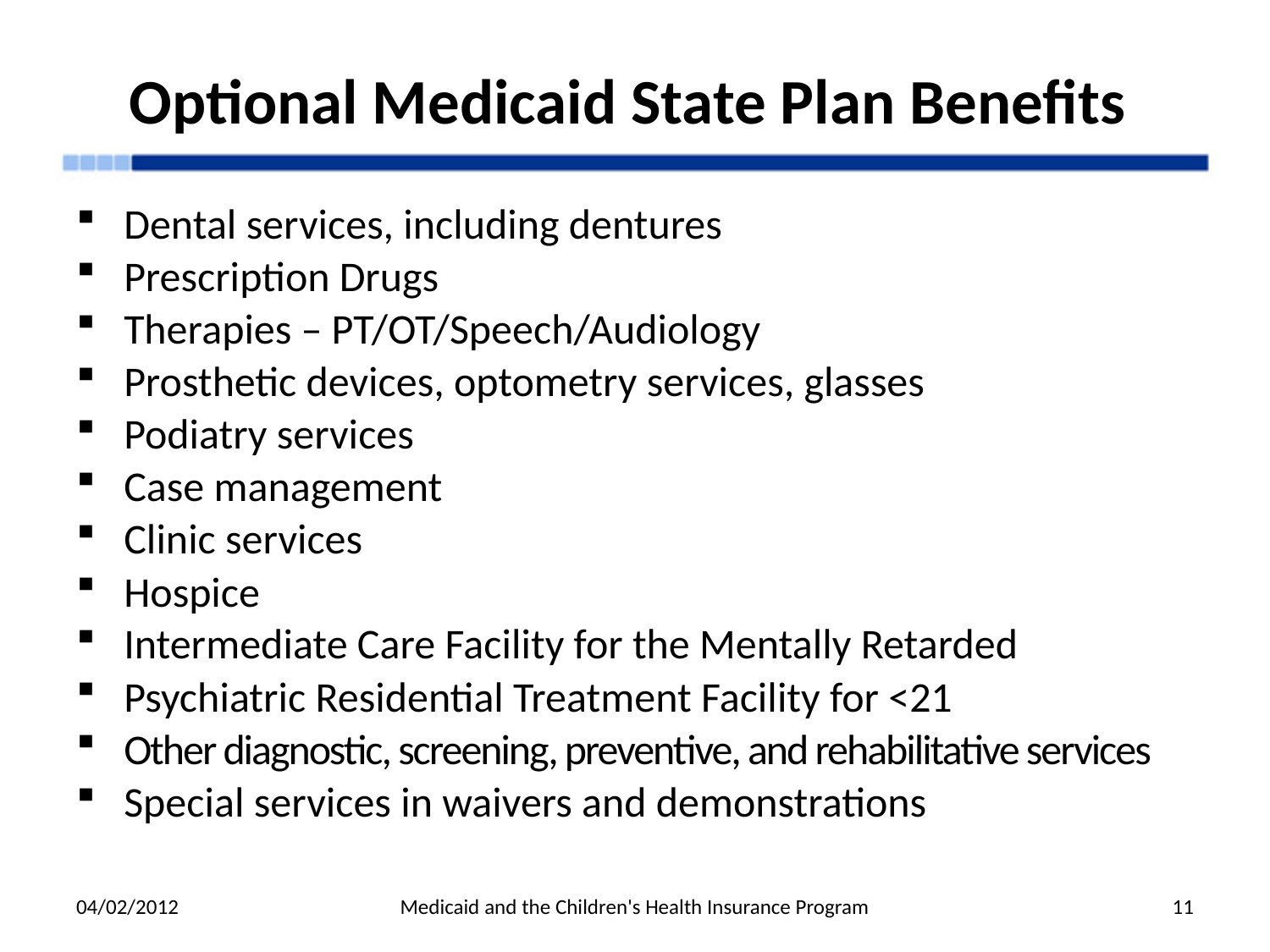

# Optional Medicaid State Plan Benefits
Dental services, including dentures
Prescription Drugs
Therapies – PT/OT/Speech/Audiology
Prosthetic devices, optometry services, glasses
Podiatry services
Case management
Clinic services
Hospice
Intermediate Care Facility for the Mentally Retarded
Psychiatric Residential Treatment Facility for <21
Other diagnostic, screening, preventive, and rehabilitative services
Special services in waivers and demonstrations
04/02/2012
Medicaid and the Children's Health Insurance Program
11